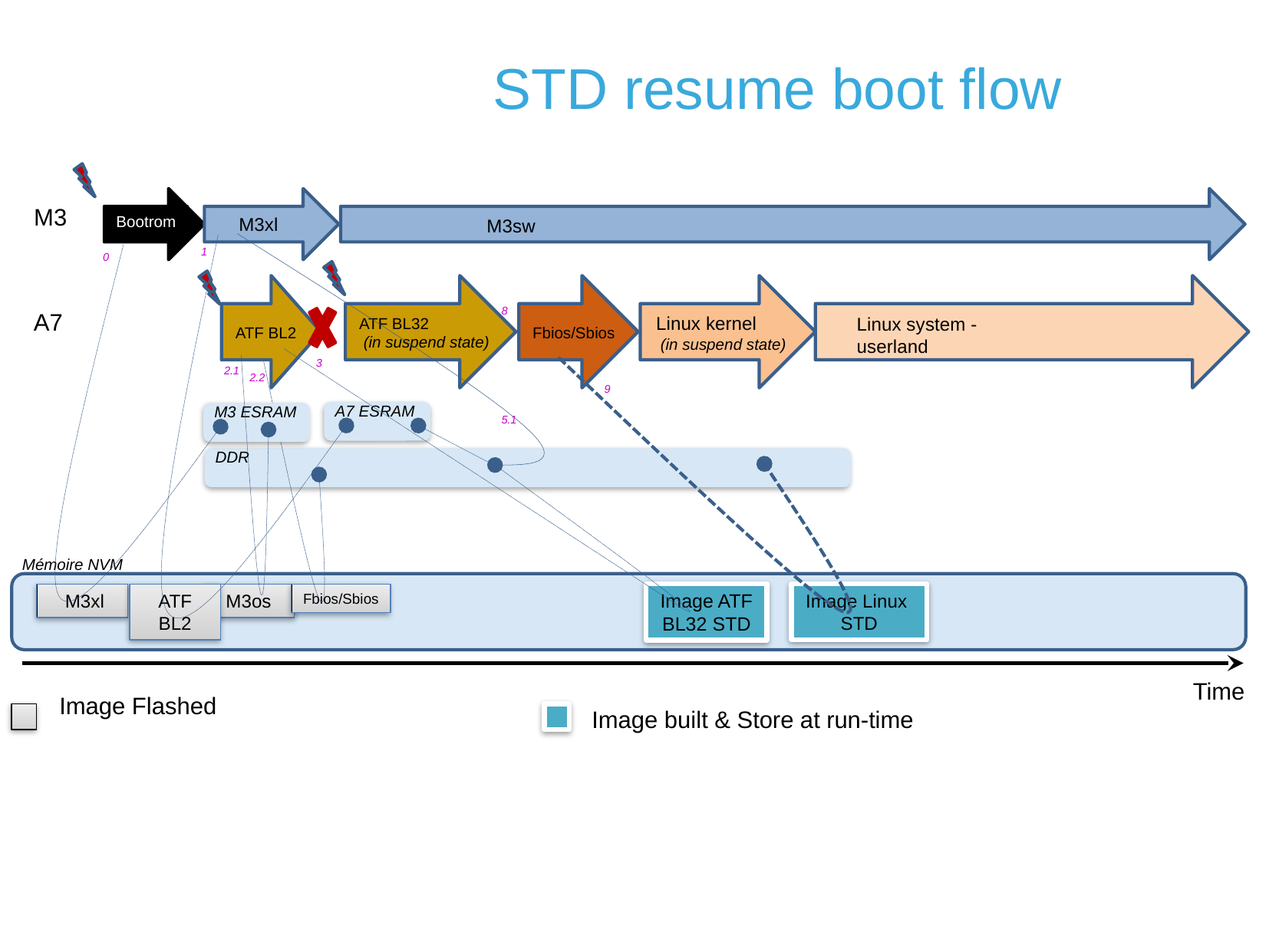

STD resume boot flow

M3
Bootrom
M3xl
M3sw

1

0

8
A7
Linux kernel
 (in suspend state)
Linux system - userland
ATF BL32
 (in suspend state)
ATF BL2
Fbios/Sbios

3

2.1

2.2
9
A7 ESRAM
M3 ESRAM

5.1

DDR

Mémoire NVM

Image ATF BL32 STD
Image Linux  STD
 M3xl
ATF BL2
M3os
Fbios/Sbios
Time
Image Flashed
Image built & Store at run-time